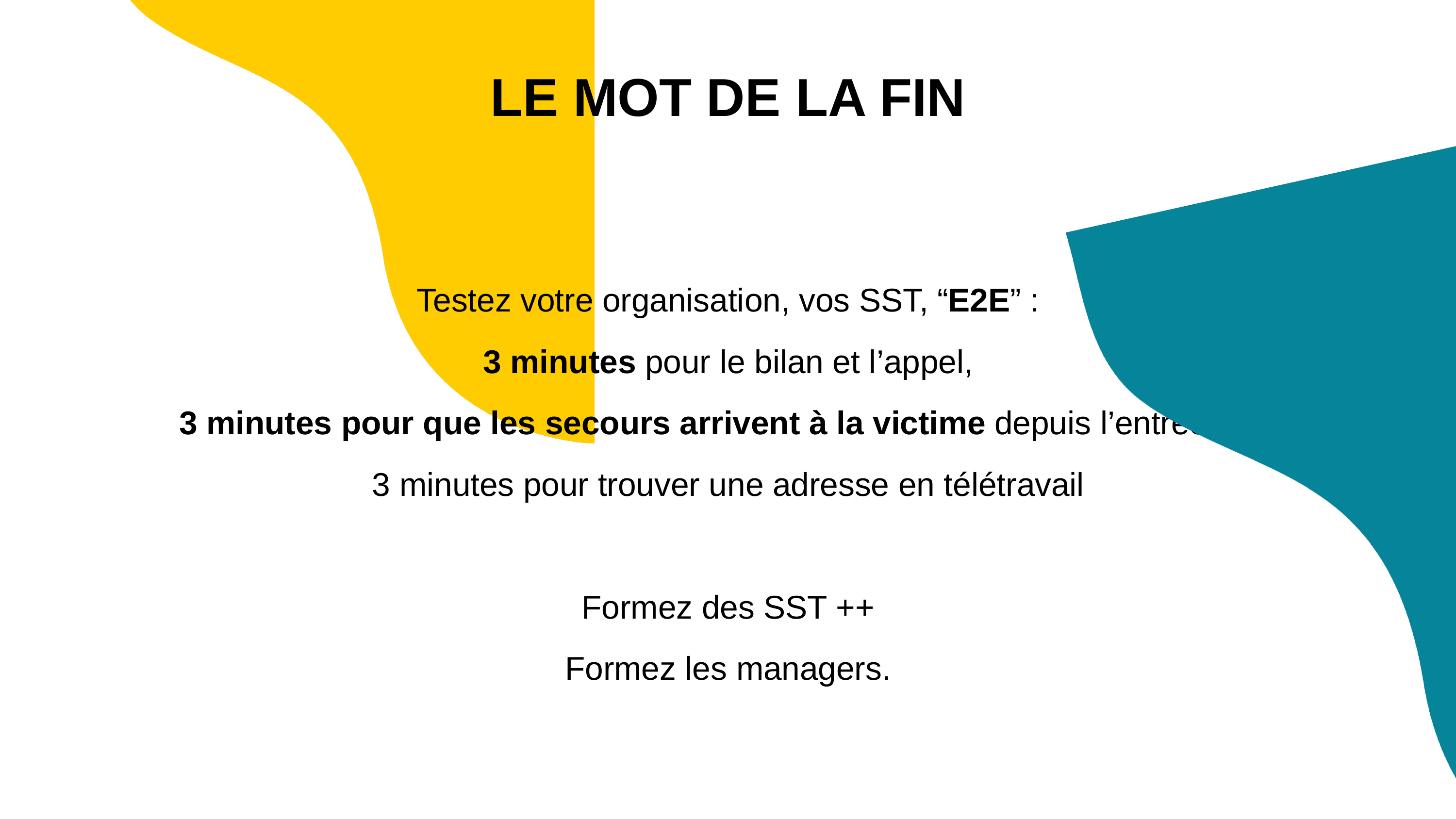

LE MOT DE LA FIN

Testez votre organisation, vos SST, “E2E” :
3 minutes pour le bilan et l’appel,
3 minutes pour que les secours arrivent à la victime depuis l’entrée site.
3 minutes pour trouver une adresse en télétravail

Formez des SST ++
Formez les managers.